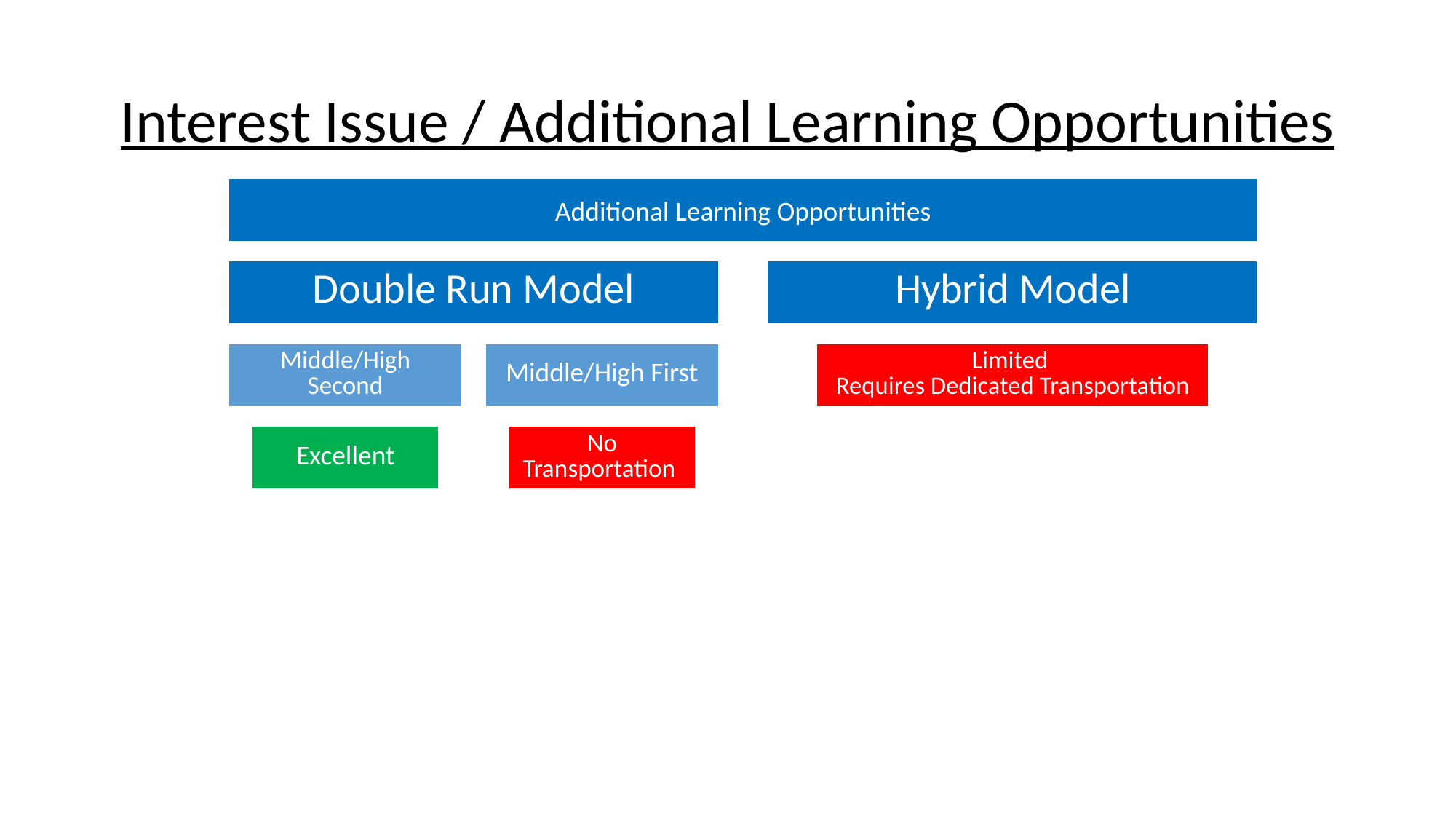

# Interest Issue / Additional Learning Opportunities
Additional Learning Opportunities
Double Run Model
Hybrid Model
Limited
Requires Dedicated Transportation
Middle/High Second
Middle/High First
No Transportation
Excellent